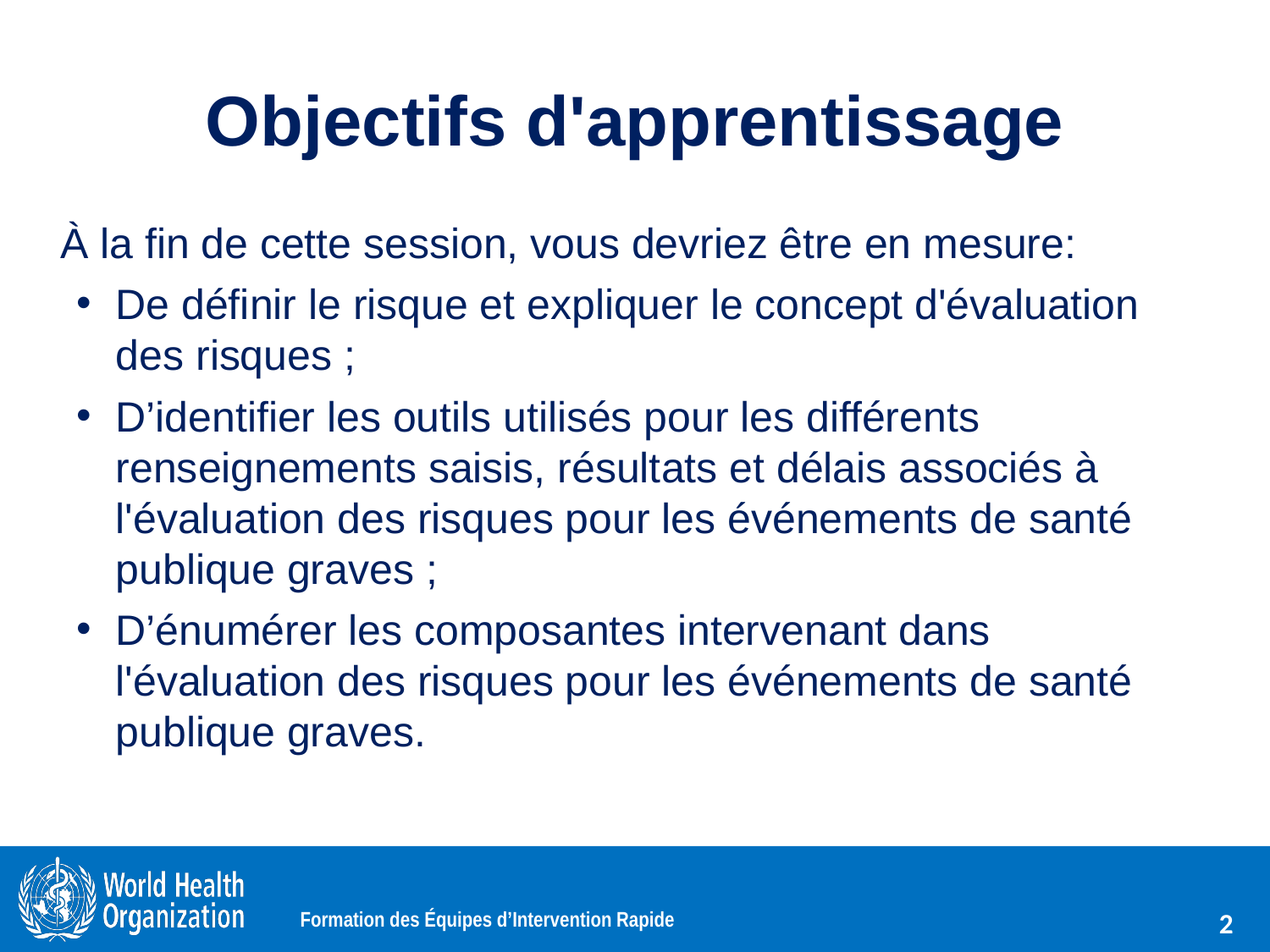

# Objectifs d'apprentissage
	À la fin de cette session, vous devriez être en mesure:
De définir le risque et expliquer le concept d'évaluation des risques ;
D’identifier les outils utilisés pour les différents renseignements saisis, résultats et délais associés à l'évaluation des risques pour les événements de santé publique graves ;
D’énumérer les composantes intervenant dans l'évaluation des risques pour les événements de santé publique graves.